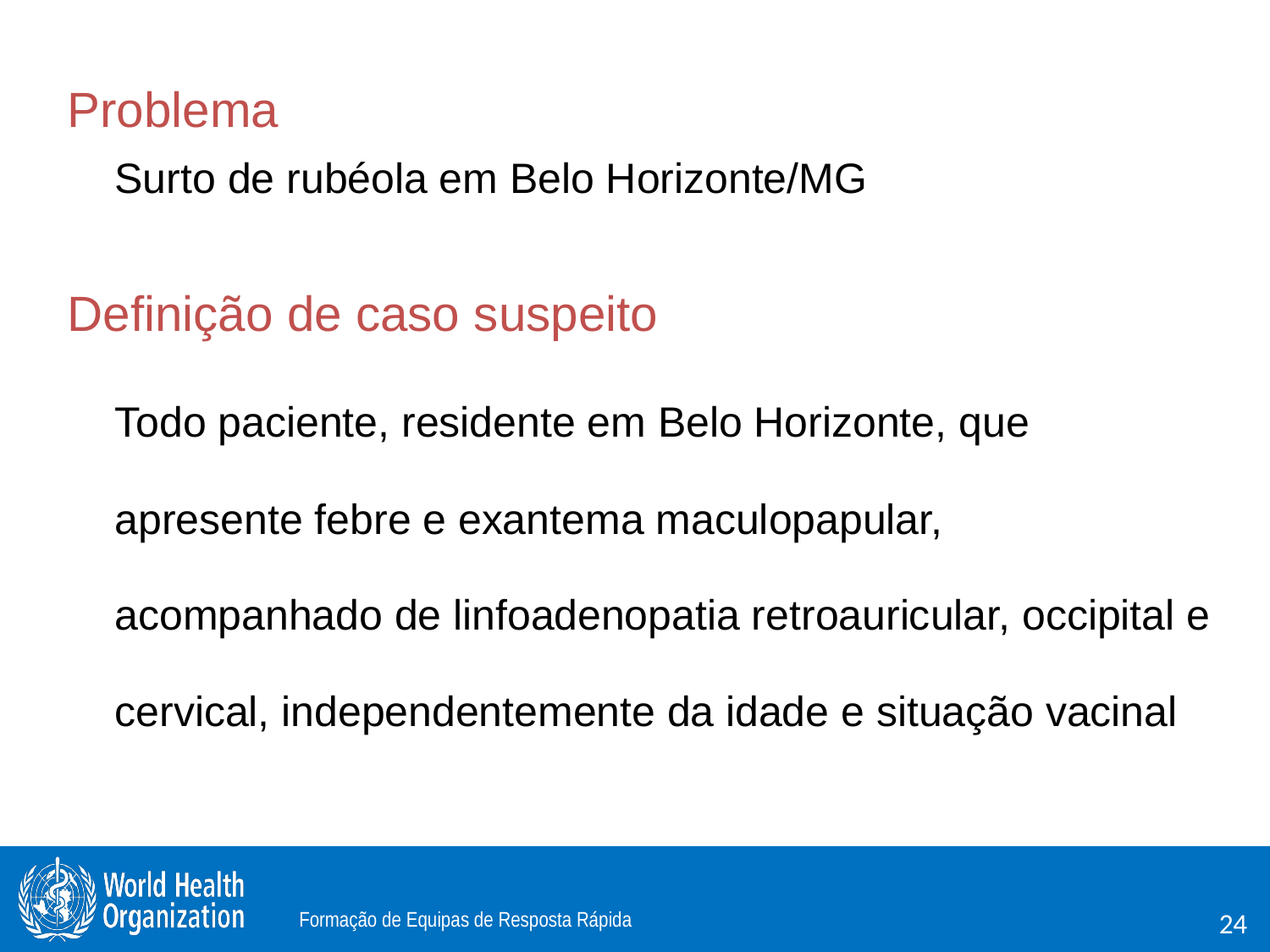

Problema
	Surto de rubéola em Belo Horizonte/MG

Definição de caso suspeito
	Todo paciente, residente em Belo Horizonte, que apresente febre e exantema maculopapular, acompanhado de linfoadenopatia retroauricular, occipital e cervical, independentemente da idade e situação vacinal